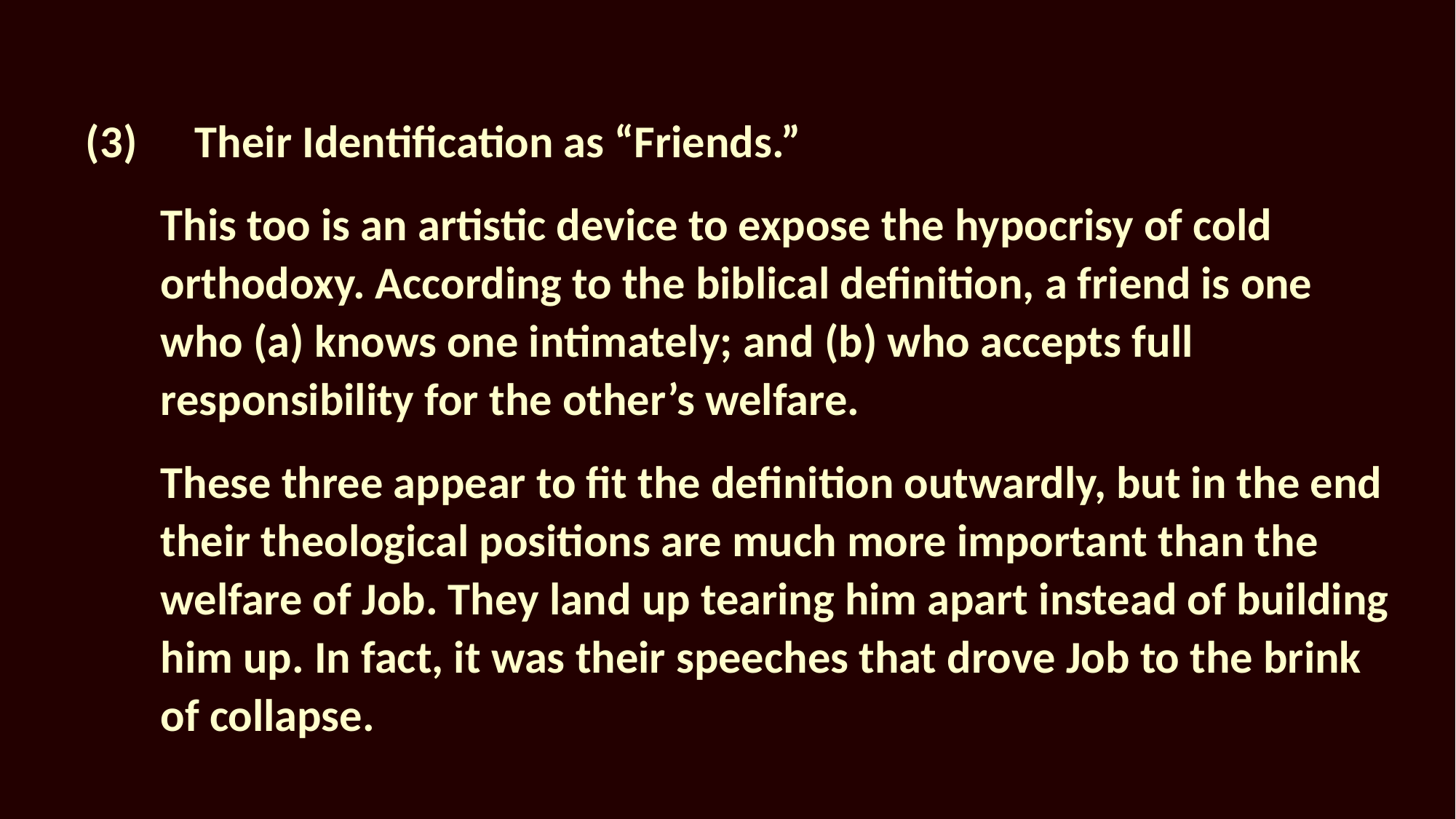

(3)	Their Identification as “Friends.”
This too is an artistic device to expose the hypocrisy of cold orthodoxy. According to the biblical definition, a friend is one who (a) knows one intimately; and (b) who accepts full responsibility for the other’s welfare.
These three appear to fit the definition outwardly, but in the end their theological positions are much more important than the welfare of Job. They land up tearing him apart instead of building him up. In fact, it was their speeches that drove Job to the brink of collapse.